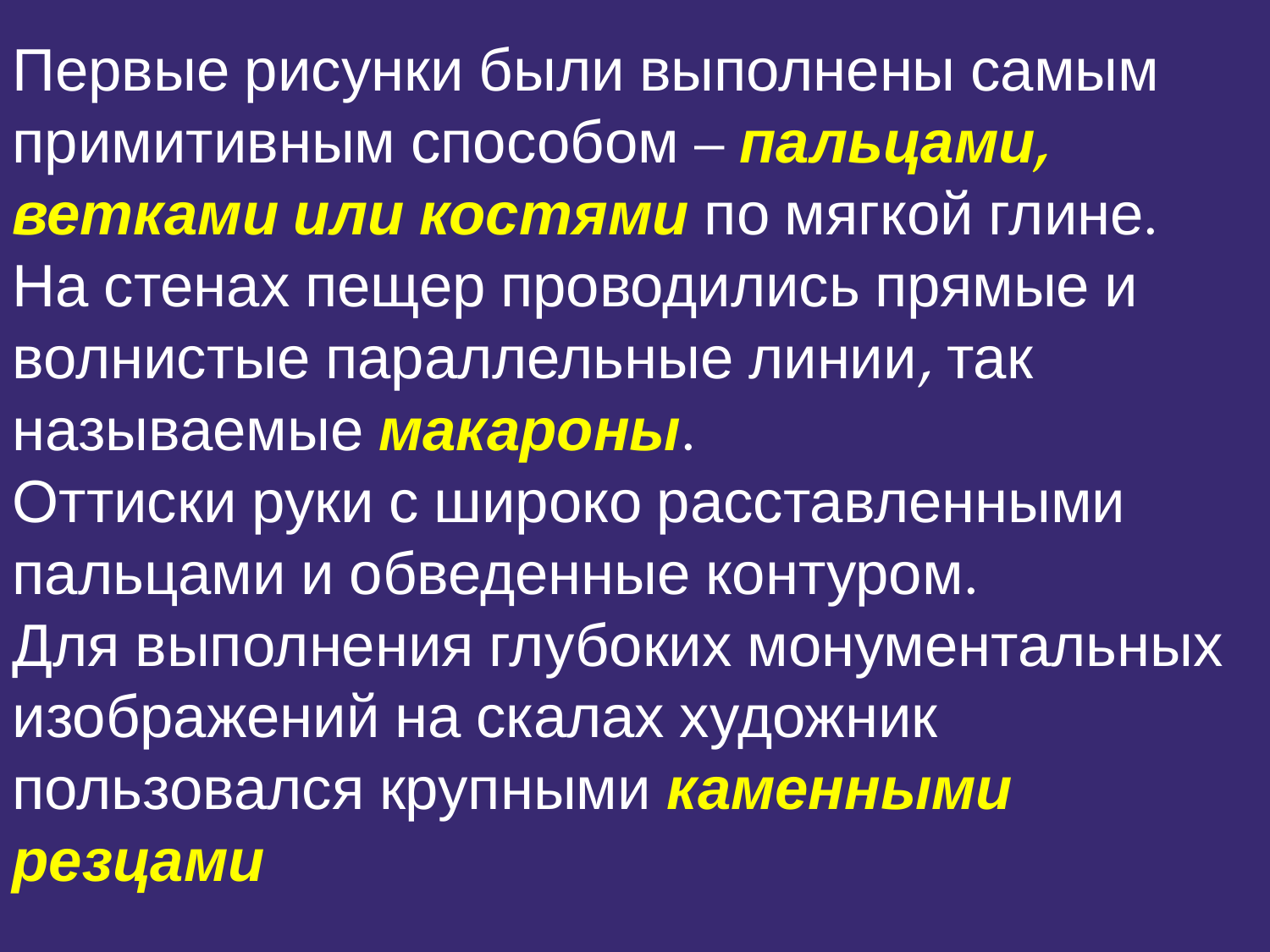

Первые рисунки были выполнены самым примитивным способом – пальцами, ветками или костями по мягкой глине.
На стенах пещер проводились прямые и волнистые параллельные линии, так называемые макароны.
Оттиски руки с широко расставленными пальцами и обведенные контуром.
Для выполнения глубоких монументальных изображений на скалах художник пользовался крупными каменными резцами